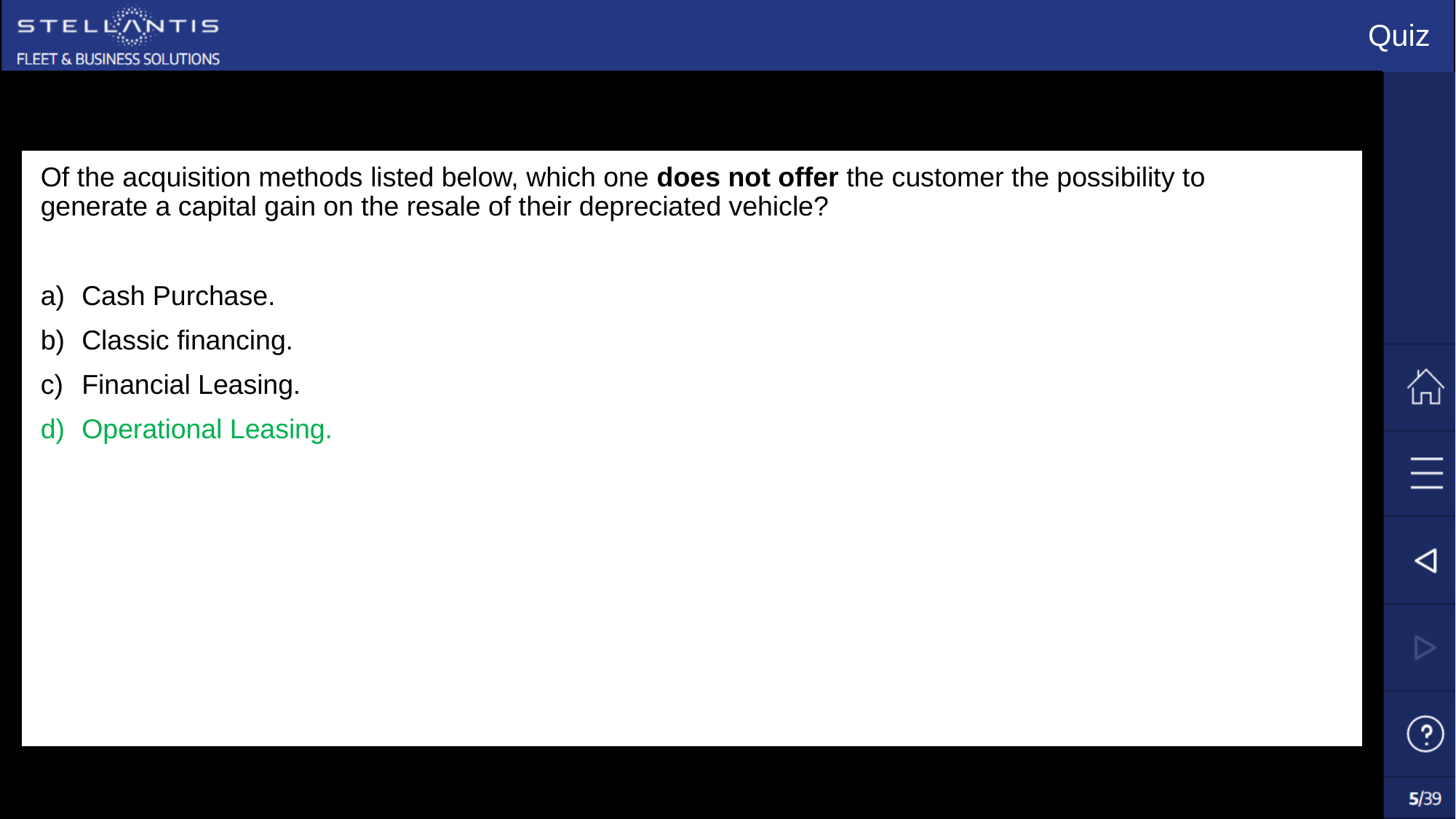

# Quiz
Of the acquisition methods listed below, which one does not offer the customer the possibility to generate a capital gain on the resale of their depreciated vehicle?

Cash Purchase.
Classic financing.
Financial Leasing.
Operational Leasing.